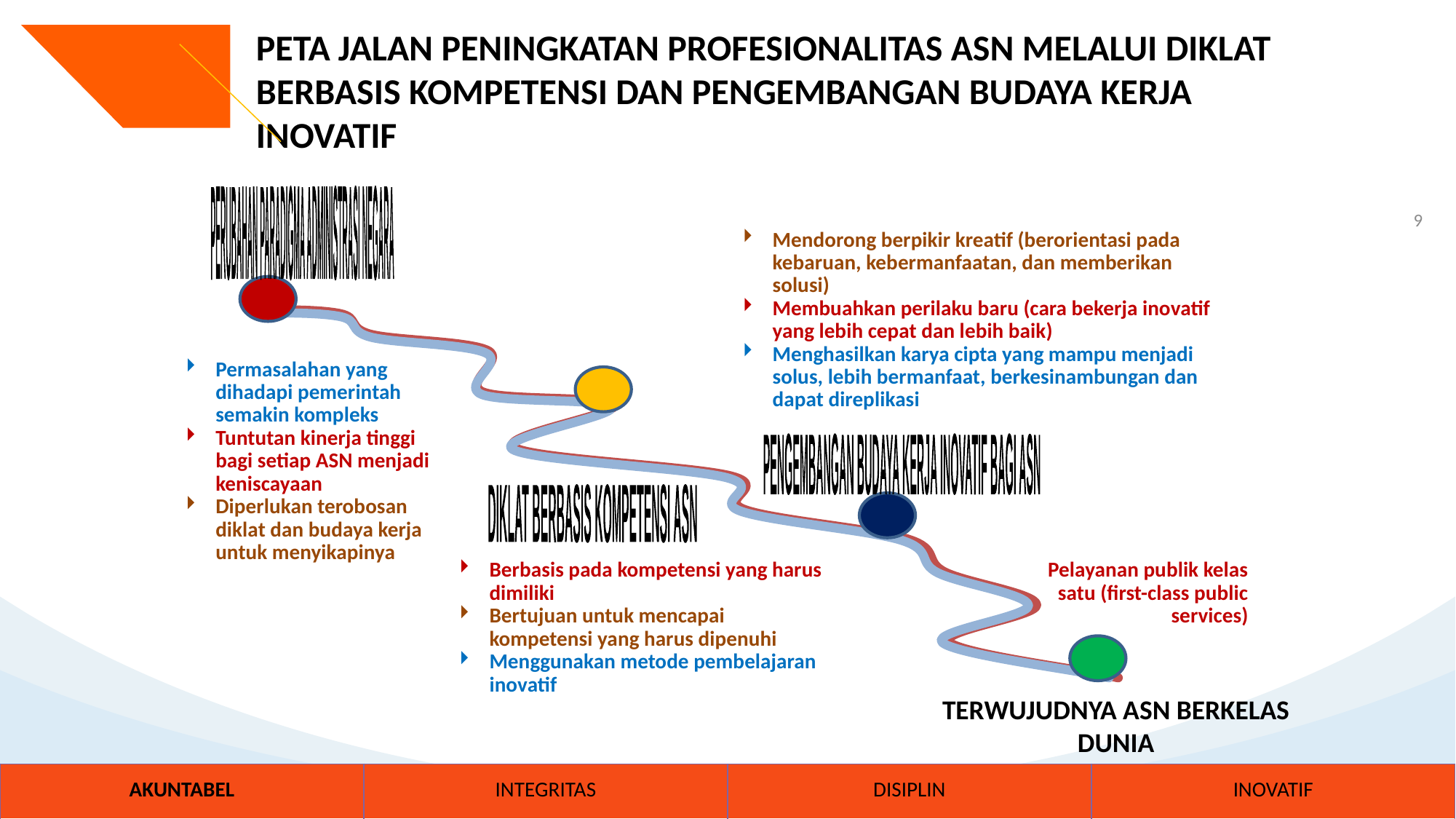

PETA JALAN PENINGKATAN PROFESIONALITAS ASN MELALUI DIKLAT BERBASIS KOMPETENSI DAN PENGEMBANGAN BUDAYA KERJA INOVATIF

9
PERUBAHAN PARADIGMA ADMINISTRASI NEGARA

Permasalahan yang dihadapi pemerintah semakin kompleks
Tuntutan kinerja tinggi bagi setiap ASN menjadi keniscayaan
Diperlukan terobosan diklat dan budaya kerja untuk menyikapinya
Mendorong berpikir kreatif (berorientasi pada kebaruan, kebermanfaatan, dan memberikan solusi)
Membuahkan perilaku baru (cara bekerja inovatif yang lebih cepat dan lebih baik)
Menghasilkan karya cipta yang mampu menjadi solus, lebih bermanfaat, berkesinambungan dan dapat direplikasi
PENGEMBANGAN BUDAYA KERJA INOVATIF BAGI ASN

DIKLAT BERBASIS KOMPETENSI ASN
Berbasis pada kompetensi yang harus dimiliki
Bertujuan untuk mencapai kompetensi yang harus dipenuhi
Menggunakan metode pembelajaran inovatif
Pelayanan publik kelas satu (first-class public services)

TERWUJUDNYA ASN BERKELAS DUNIA
| AKUNTABEL | INTEGRITAS | DISIPLIN | INOVATIF |
| --- | --- | --- | --- |